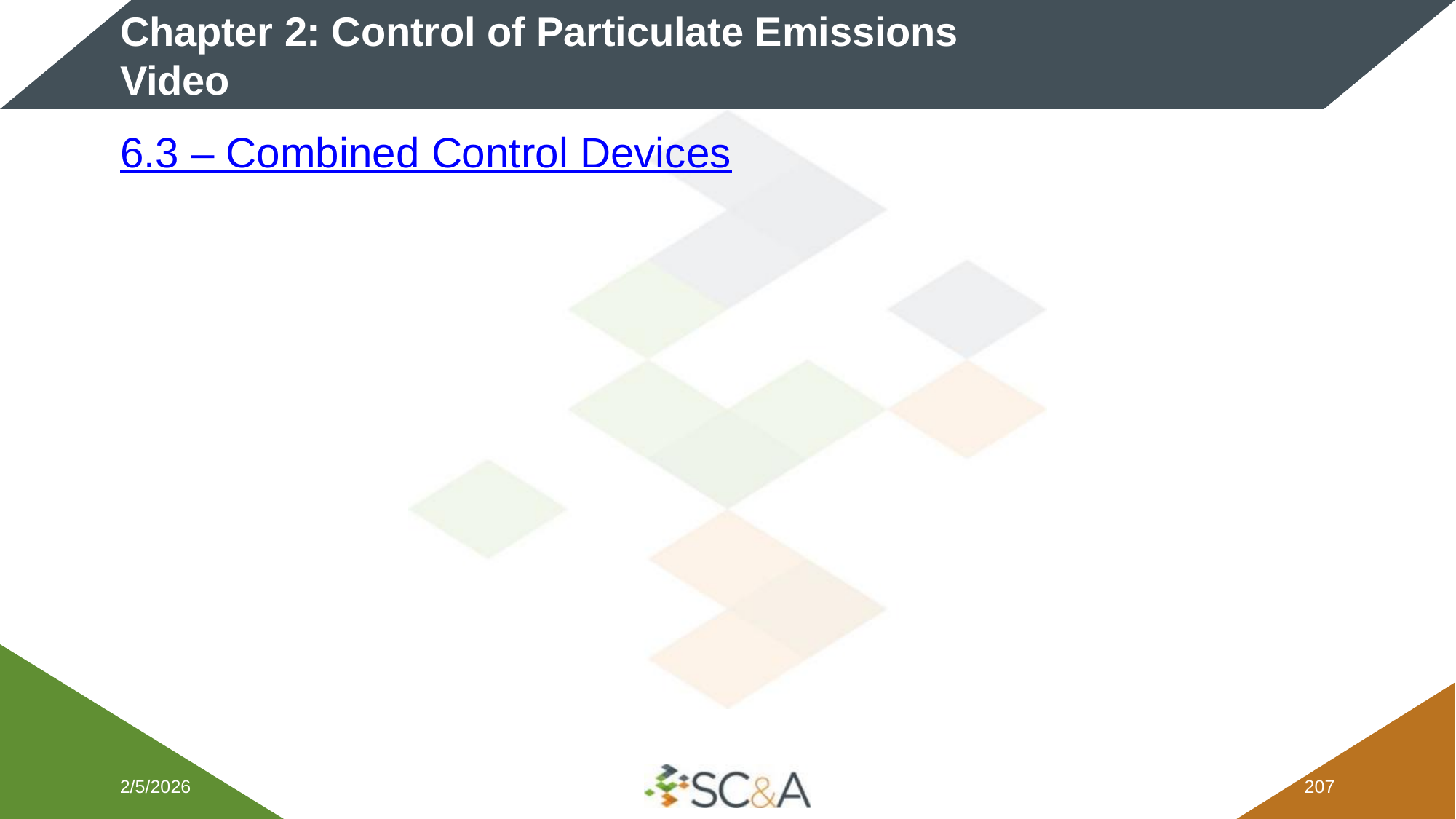

# Chapter 2: Control of Particulate Emissions Video
6.3 – Combined Control Devices
2/5/2026
207